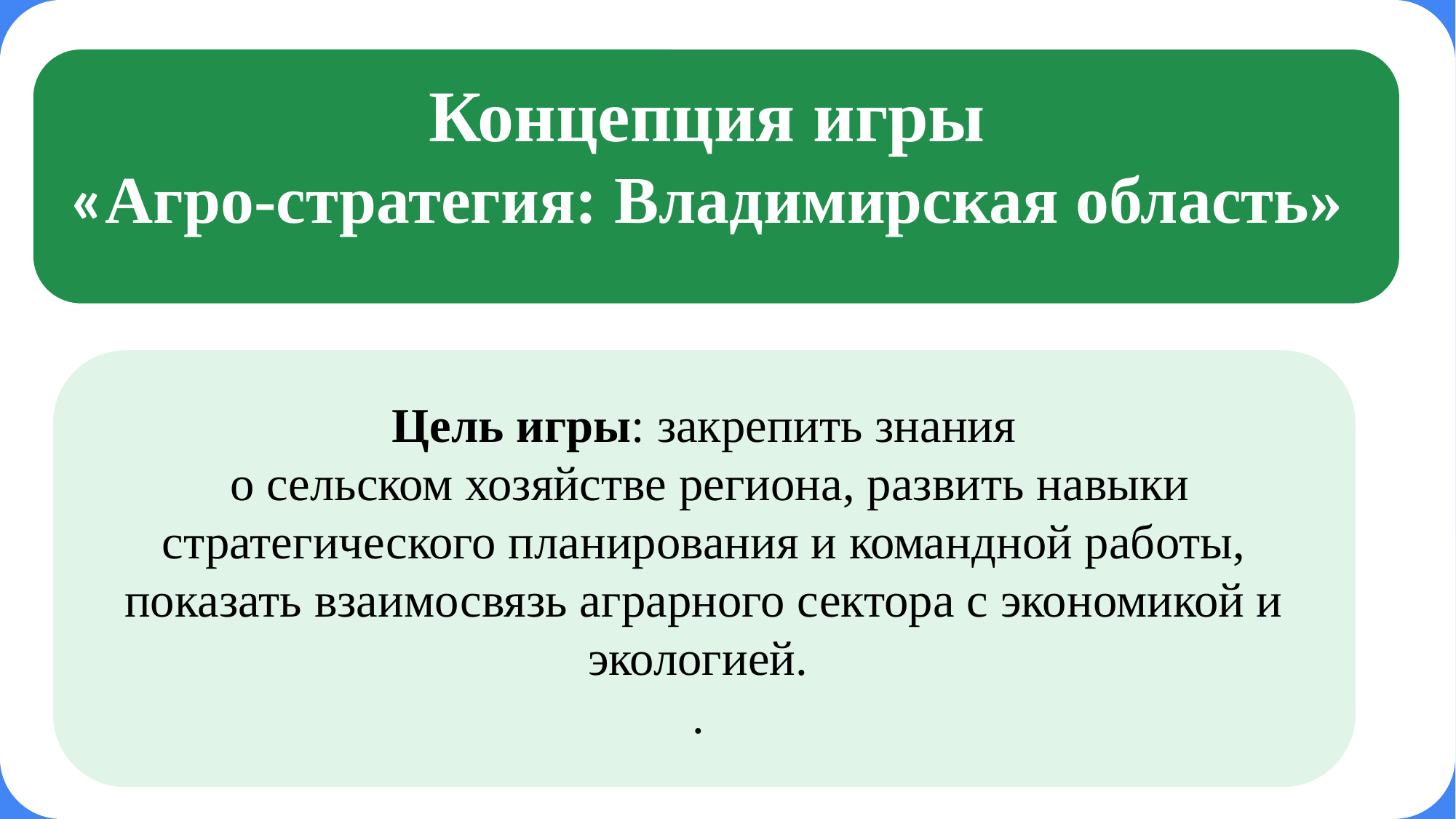

4
Концепция игры
«Агро-стратегия: Владимирская область»
Цель игры: закрепить знания
 о сельском хозяйстве региона, развить навыки стратегического планирования и командной работы, показать взаимосвязь аграрного сектора с экономикой и экологией.
.